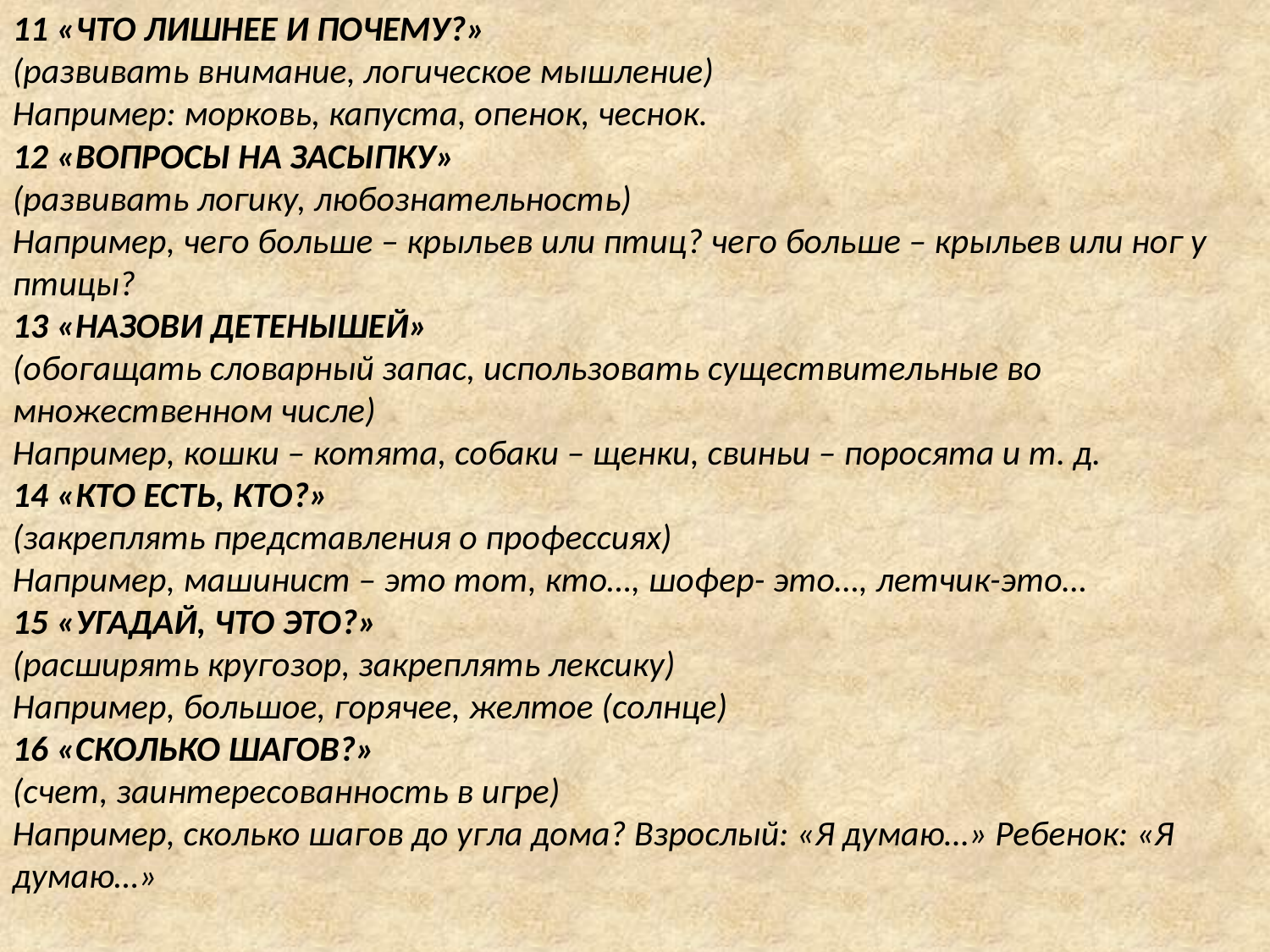

11 «ЧТО ЛИШНЕЕ И ПОЧЕМУ?»
(развивать внимание, логическое мышление)
Например: морковь, капуста, опенок, чеснок.
12 «ВОПРОСЫ НА ЗАСЫПКУ»
(развивать логику, любознательность)
Например, чего больше – крыльев или птиц? чего больше – крыльев или ног у птицы?
13 «НАЗОВИ ДЕТЕНЫШЕЙ»
(обогащать словарный запас, использовать существительные во множественном числе)
Например, кошки – котята, собаки – щенки, свиньи – поросята и т. д.
14 «КТО ЕСТЬ, КТО?»
(закреплять представления о профессиях)
Например, машинист – это тот, кто…, шофер- это…, летчик-это…
15 «УГАДАЙ, ЧТО ЭТО?»
(расширять кругозор, закреплять лексику)
Например, большое, горячее, желтое (солнце)
16 «СКОЛЬКО ШАГОВ?»
(счет, заинтересованность в игре)
Например, сколько шагов до угла дома? Взрослый: «Я думаю…» Ребенок: «Я думаю…»